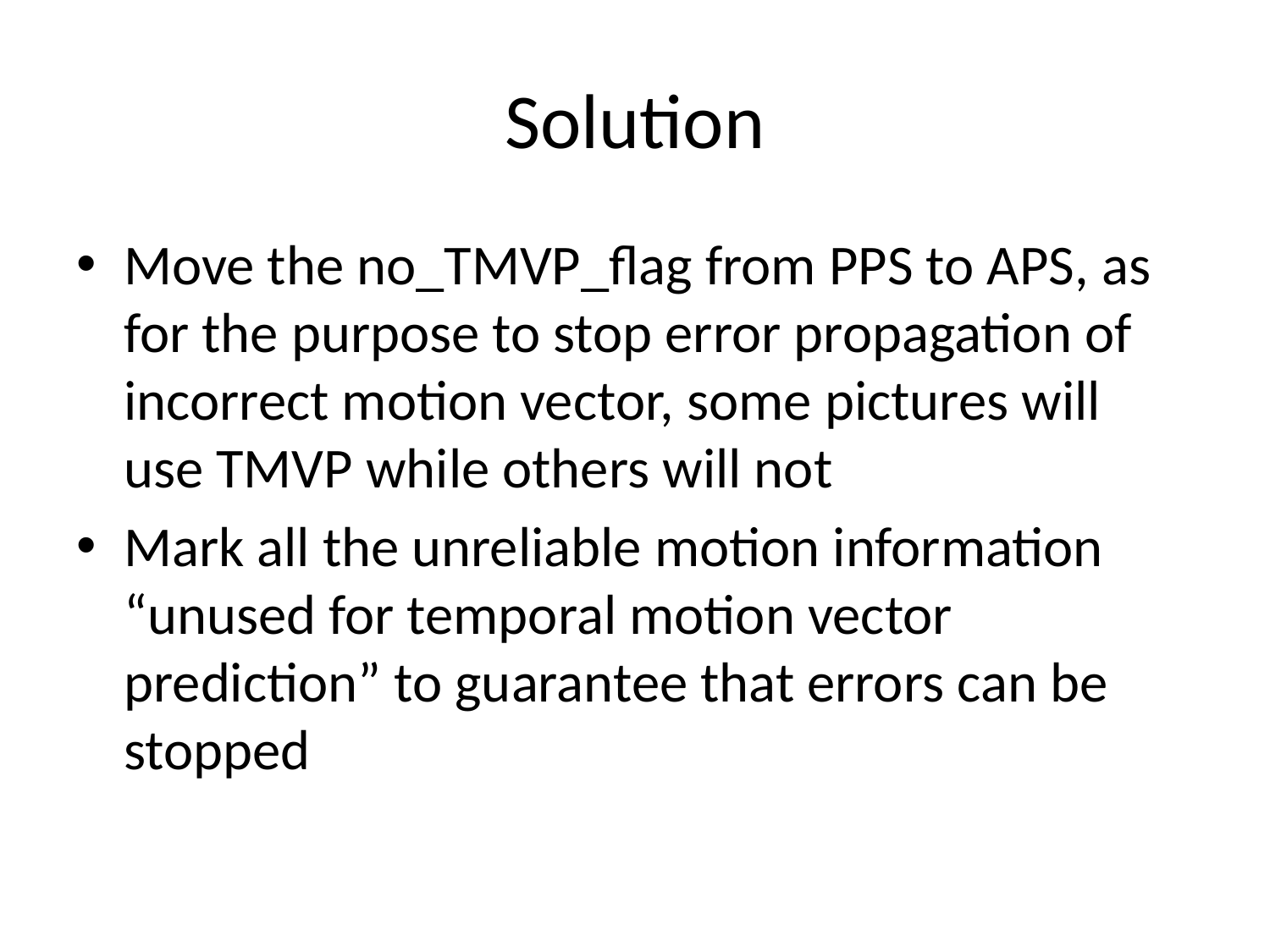

# Solution
Move the no_TMVP_flag from PPS to APS, as for the purpose to stop error propagation of incorrect motion vector, some pictures will use TMVP while others will not
Mark all the unreliable motion information “unused for temporal motion vector prediction” to guarantee that errors can be stopped